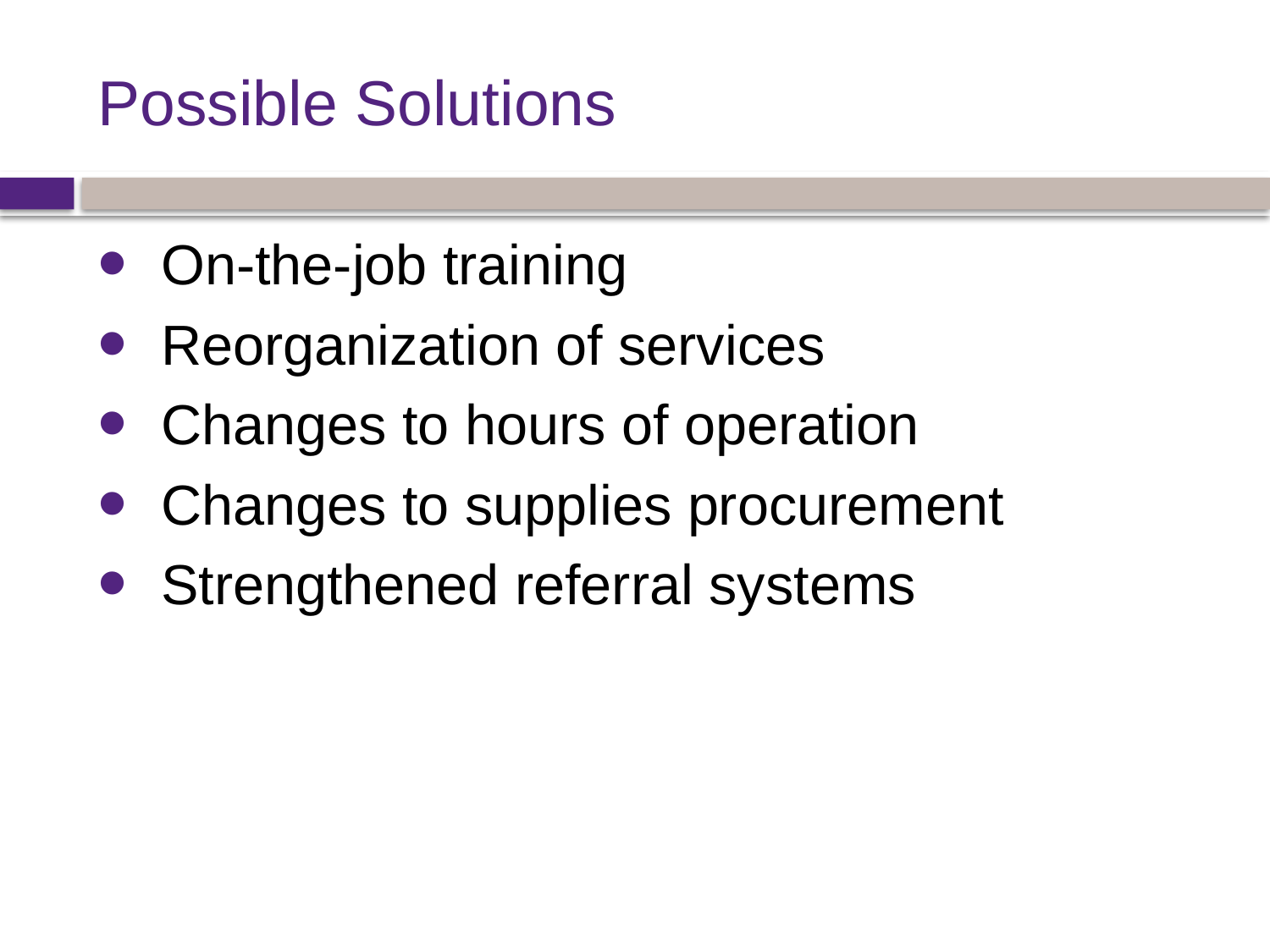

# Possible Solutions
On-the-job training
Reorganization of services
Changes to hours of operation
Changes to supplies procurement
Strengthened referral systems